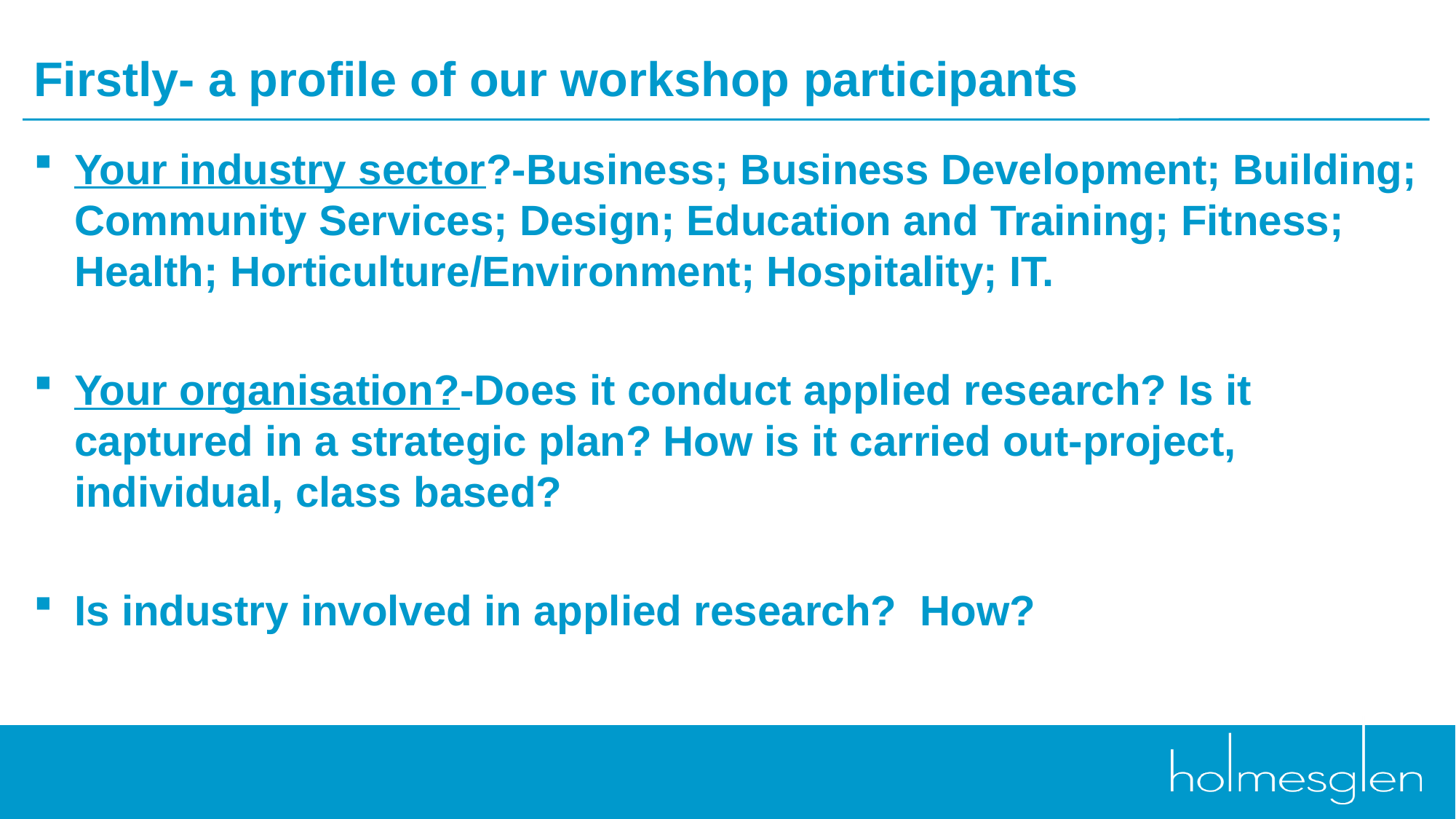

# Firstly- a profile of our workshop participants
Your industry sector?-Business; Business Development; Building; Community Services; Design; Education and Training; Fitness; Health; Horticulture/Environment; Hospitality; IT.

Your organisation?-Does it conduct applied research? Is it captured in a strategic plan? How is it carried out-project, individual, class based?

Is industry involved in applied research?  How?